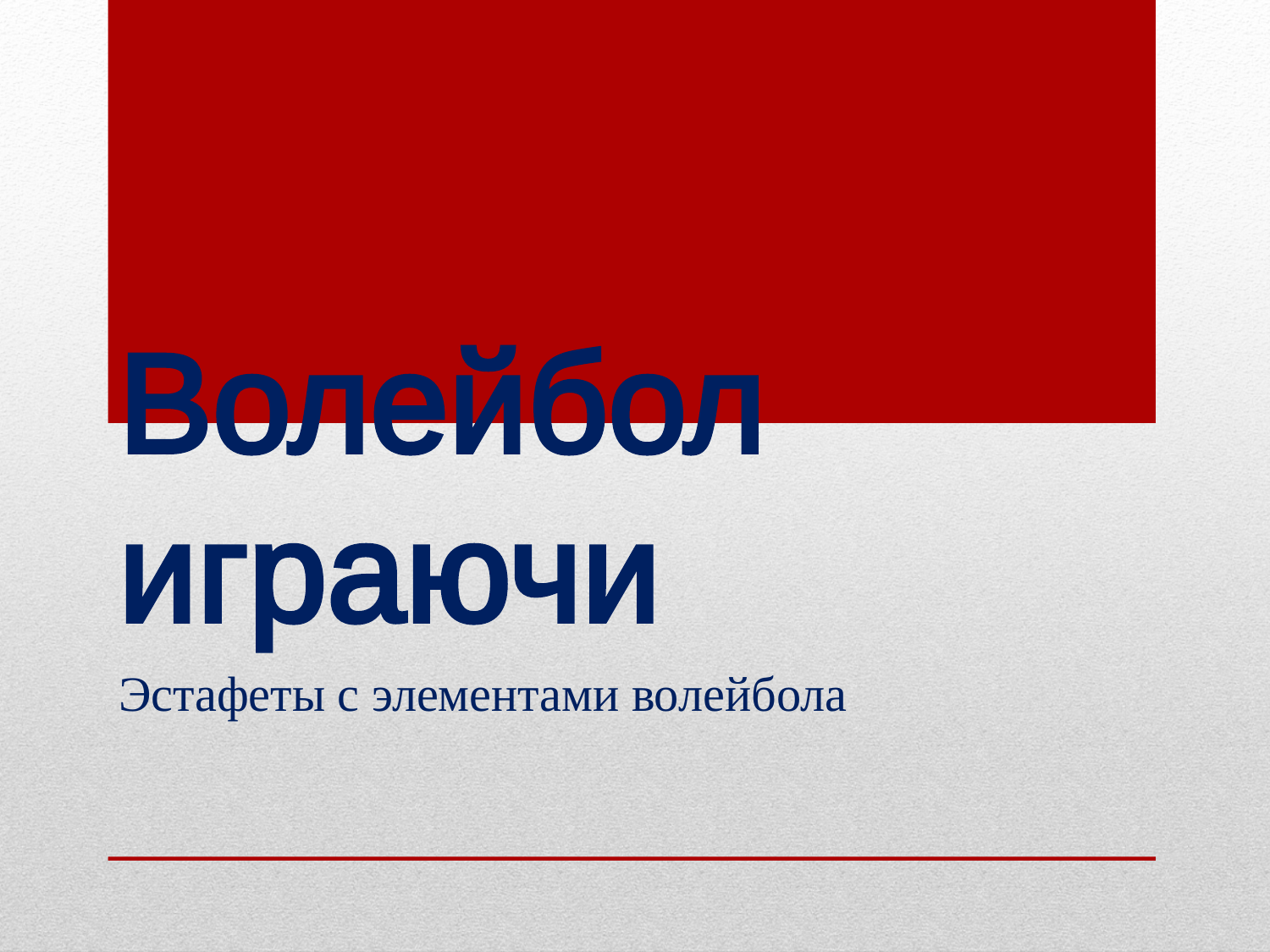

# Волейбол играючи
Эстафеты с элементами волейбола